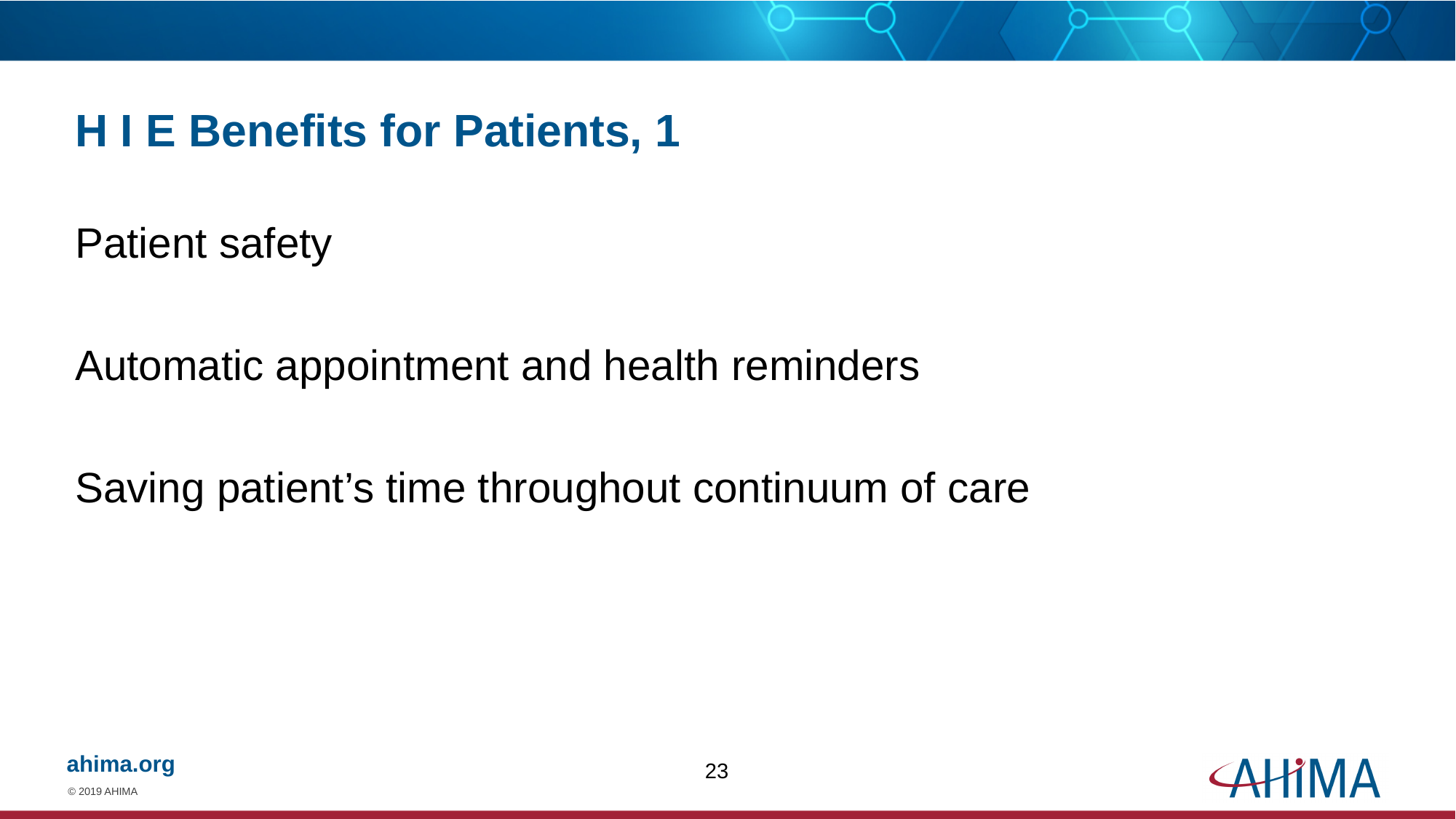

# H I E Benefits for Patients, 1
Patient safety

Automatic appointment and health reminders

Saving patient’s time throughout continuum of care